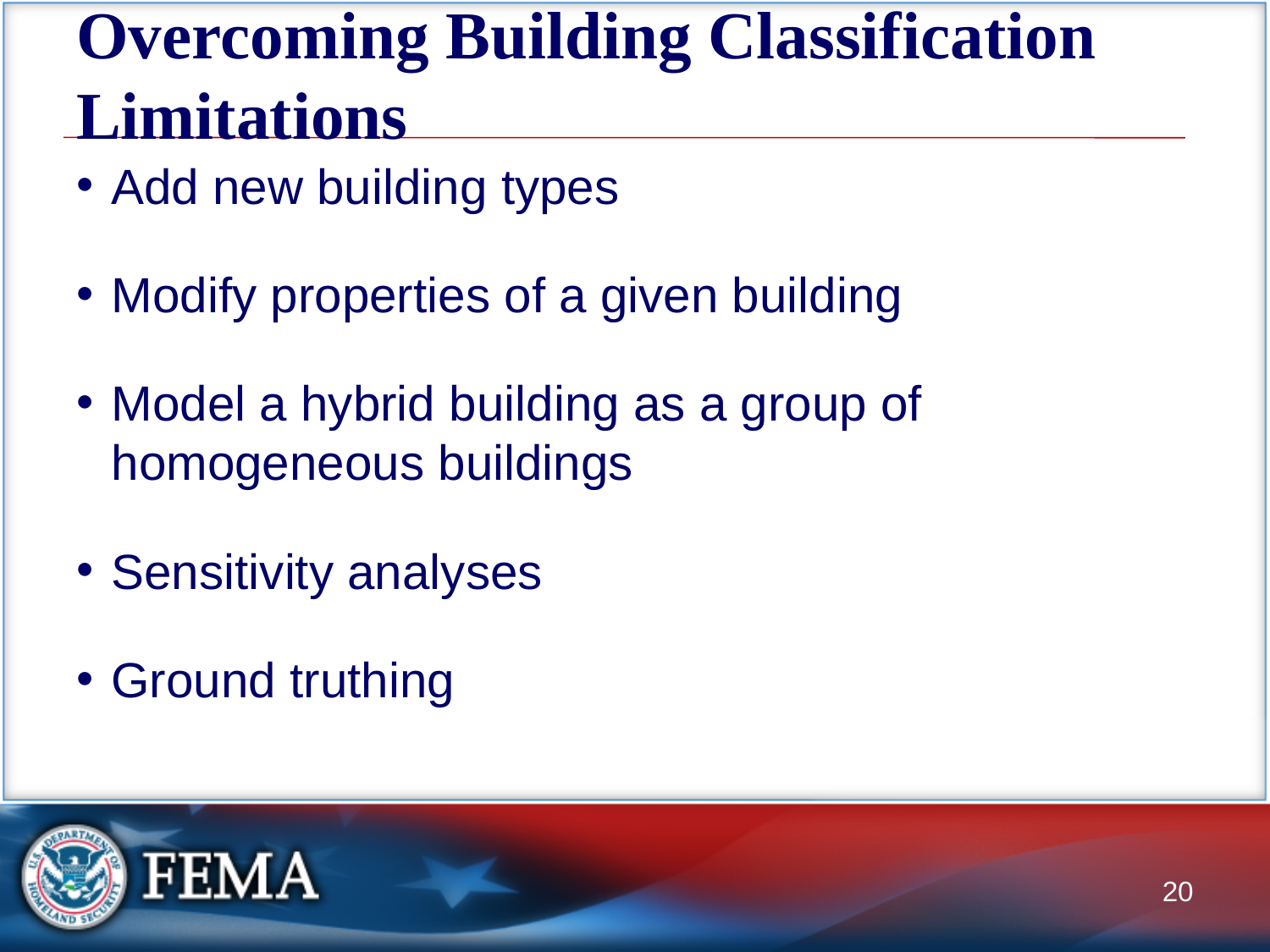

# Overcoming Building Classification Limitations
Add new building types
Modify properties of a given building
Model a hybrid building as a group of homogeneous buildings
Sensitivity analyses
Ground truthing

20